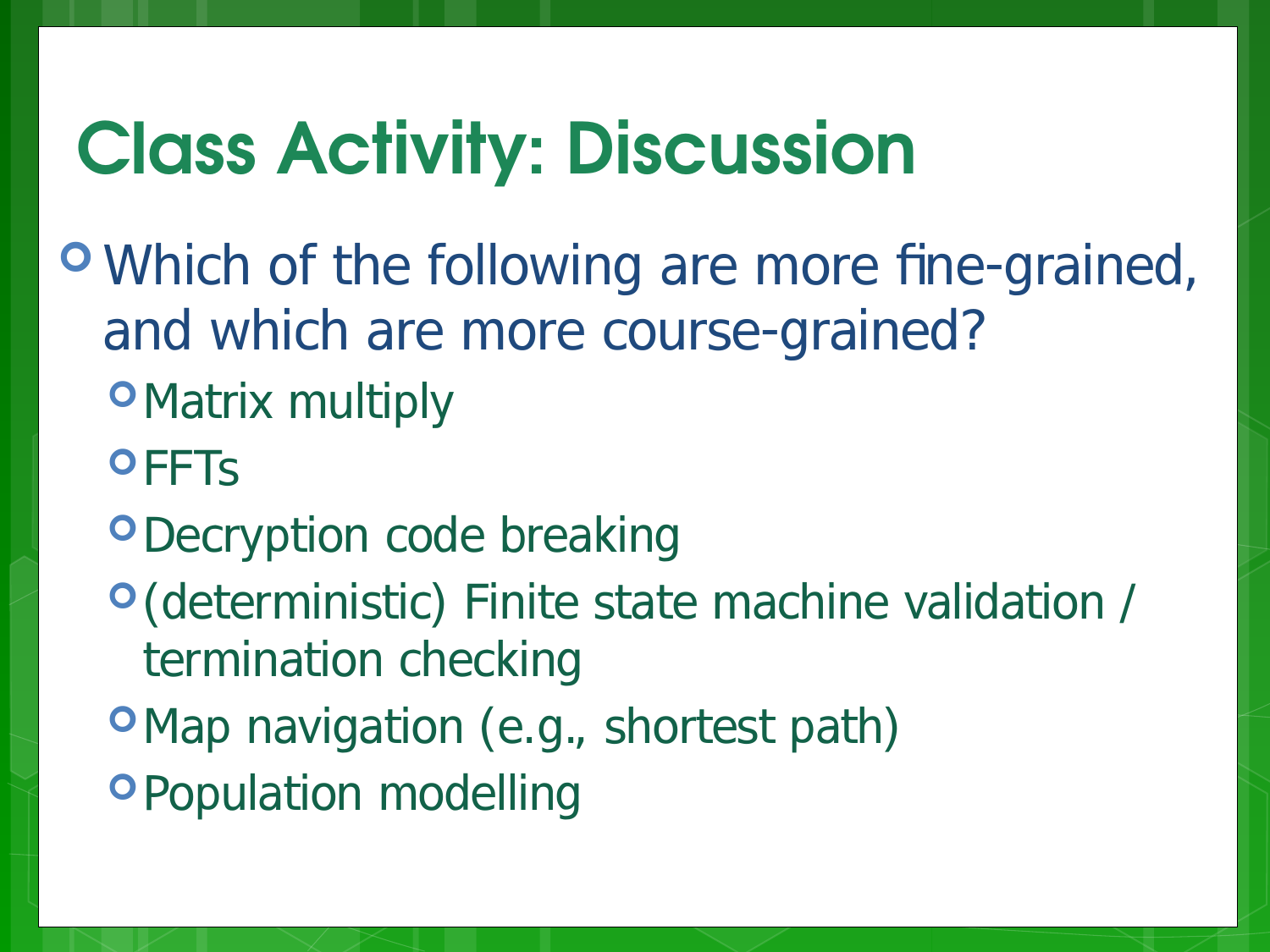

# Class Activity: Discussion
Which of the following are more fine-grained, and which are more course-grained?
Matrix multiply
FFTs
Decryption code breaking
(deterministic) Finite state machine validation / termination checking
Map navigation (e.g., shortest path)
Population modelling